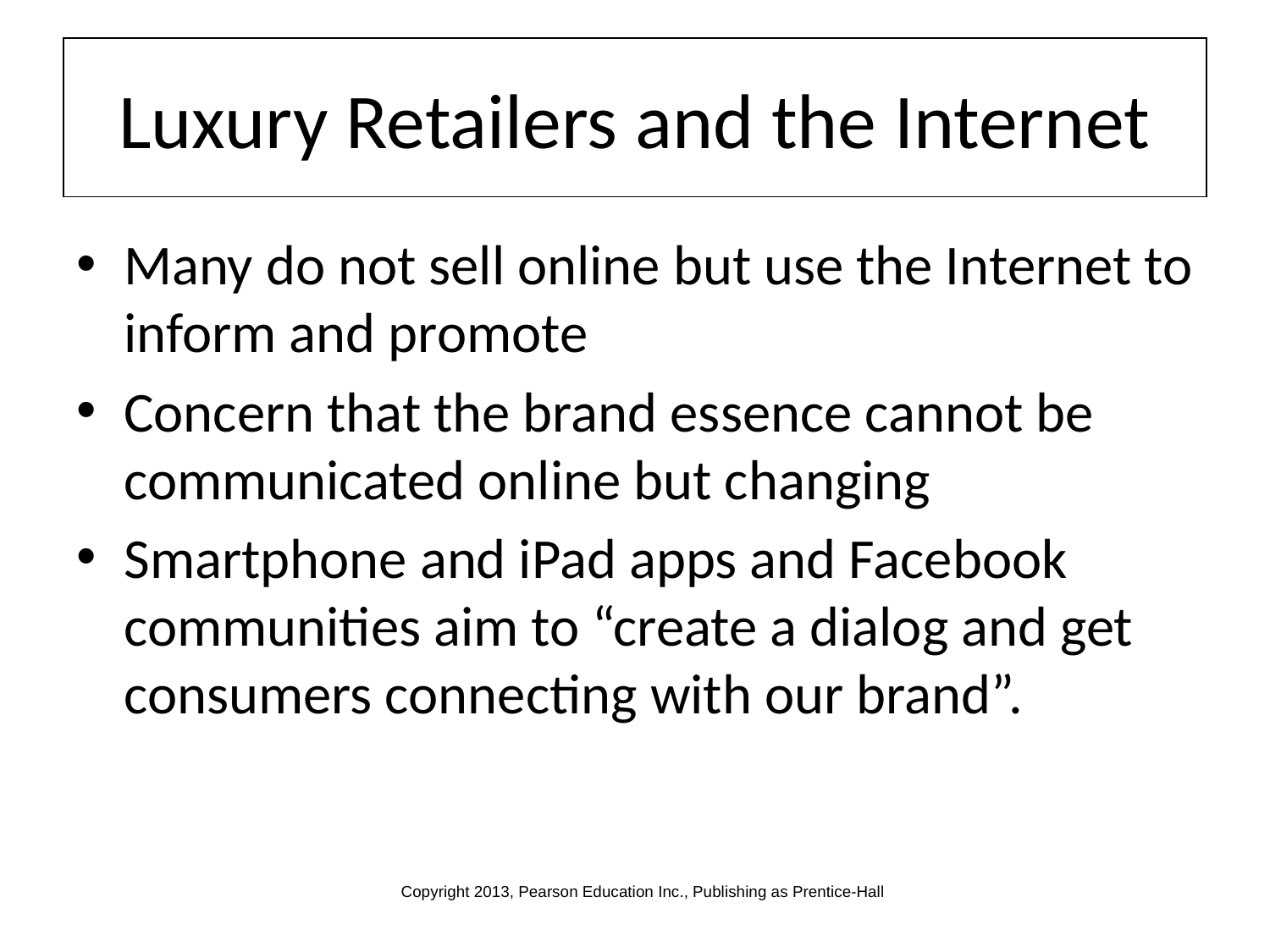

# Luxury Retailers and the Internet
Many do not sell online but use the Internet to inform and promote
Concern that the brand essence cannot be communicated online but changing
Smartphone and iPad apps and Facebook communities aim to “create a dialog and get consumers connecting with our brand”.

Copyright 2013, Pearson Education Inc., Publishing as Prentice-Hall